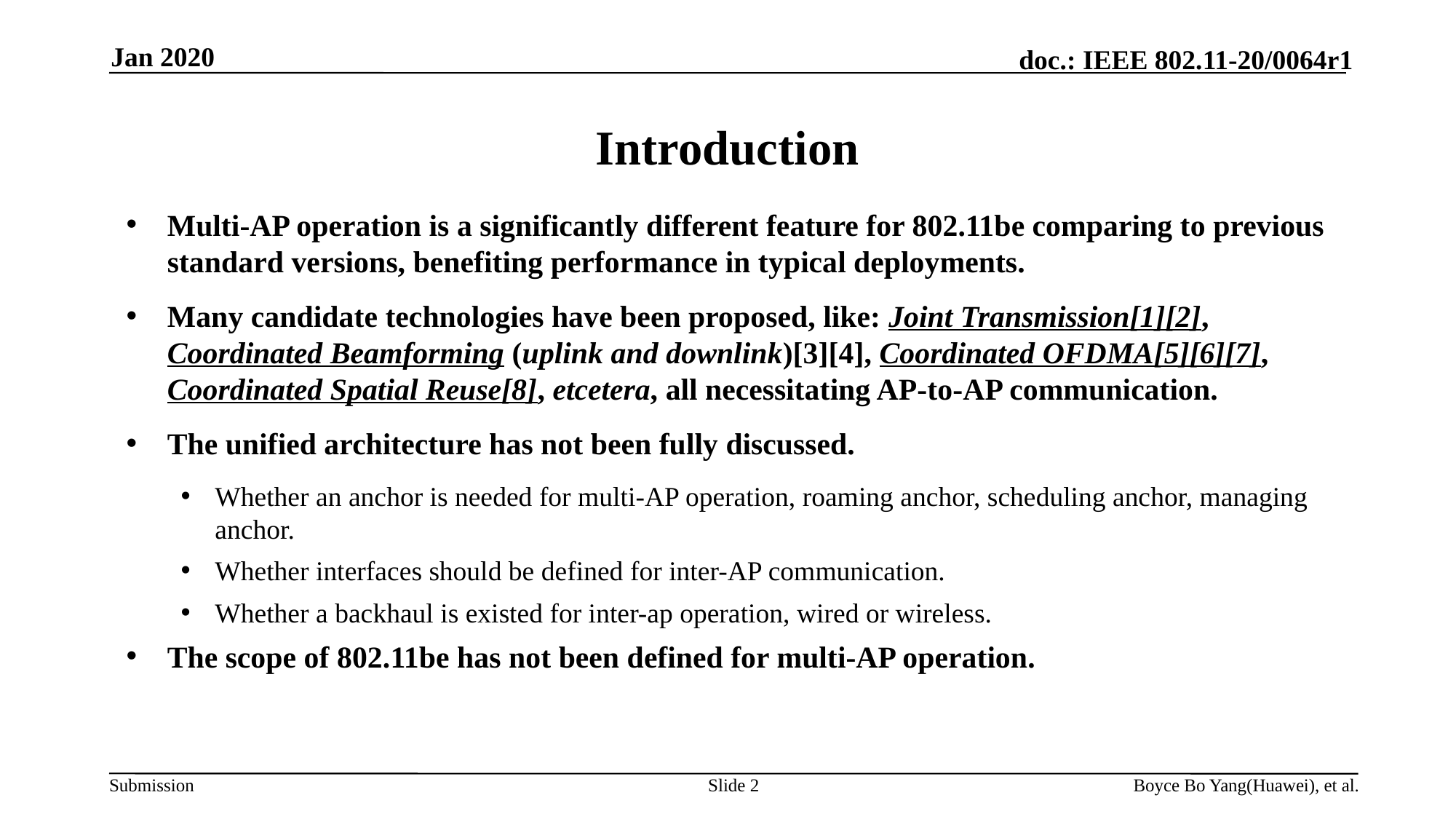

Jan 2020
# Introduction
Multi-AP operation is a significantly different feature for 802.11be comparing to previous standard versions, benefiting performance in typical deployments.
Many candidate technologies have been proposed, like: Joint Transmission[1][2], Coordinated Beamforming (uplink and downlink)[3][4], Coordinated OFDMA[5][6][7], Coordinated Spatial Reuse[8], etcetera, all necessitating AP-to-AP communication.
The unified architecture has not been fully discussed.
Whether an anchor is needed for multi-AP operation, roaming anchor, scheduling anchor, managing anchor.
Whether interfaces should be defined for inter-AP communication.
Whether a backhaul is existed for inter-ap operation, wired or wireless.
The scope of 802.11be has not been defined for multi-AP operation.
Slide 2
Boyce Bo Yang(Huawei), et al.